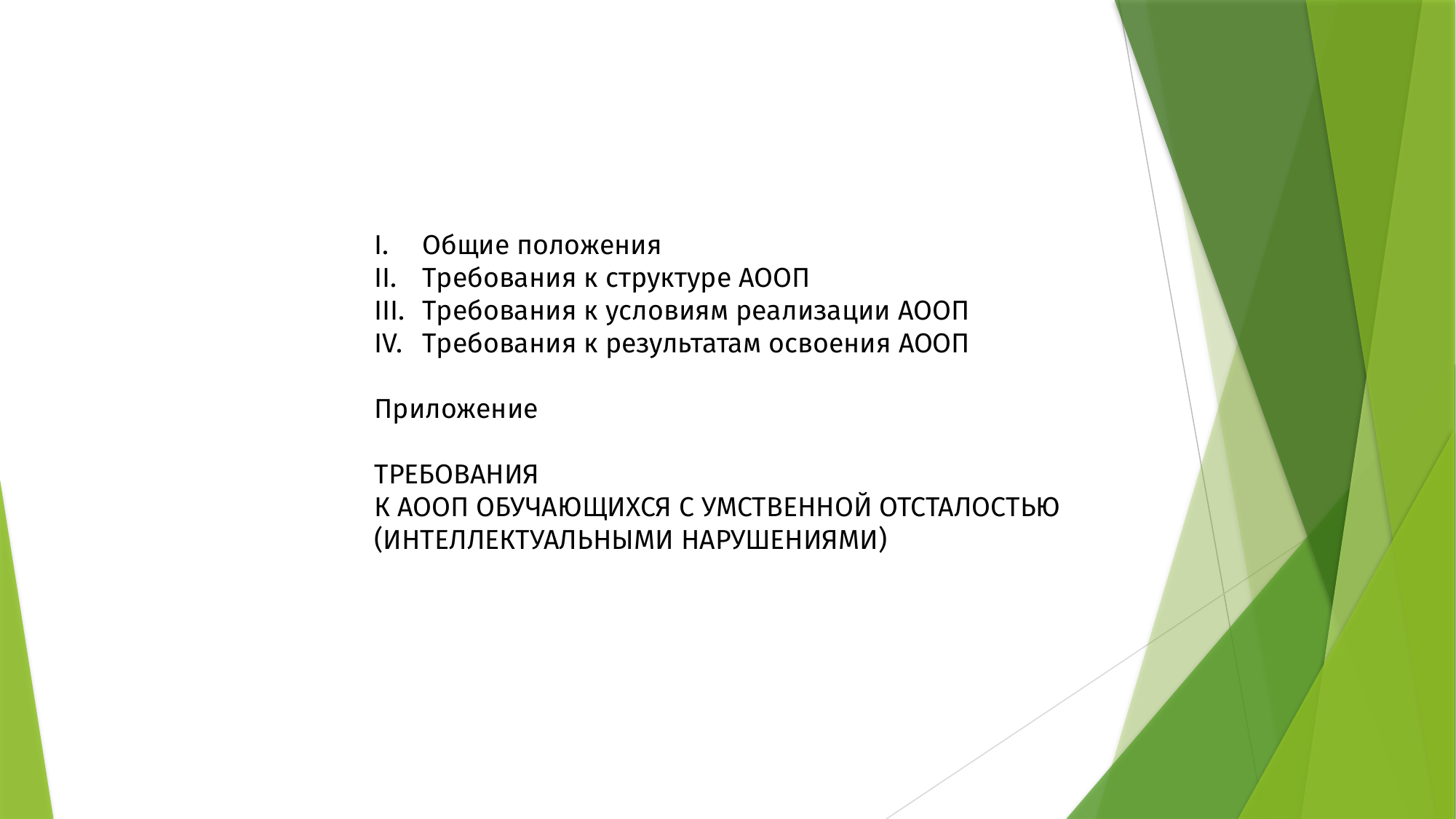

Общие положения
Требования к структуре АООП
Требования к условиям реализации АООП
Требования к результатам освоения АООП

Приложение

ТРЕБОВАНИЯ
К АООП ОБУЧАЮЩИХСЯ С УМСТВЕННОЙ ОТСТАЛОСТЬЮ
(ИНТЕЛЛЕКТУАЛЬНЫМИ НАРУШЕНИЯМИ)